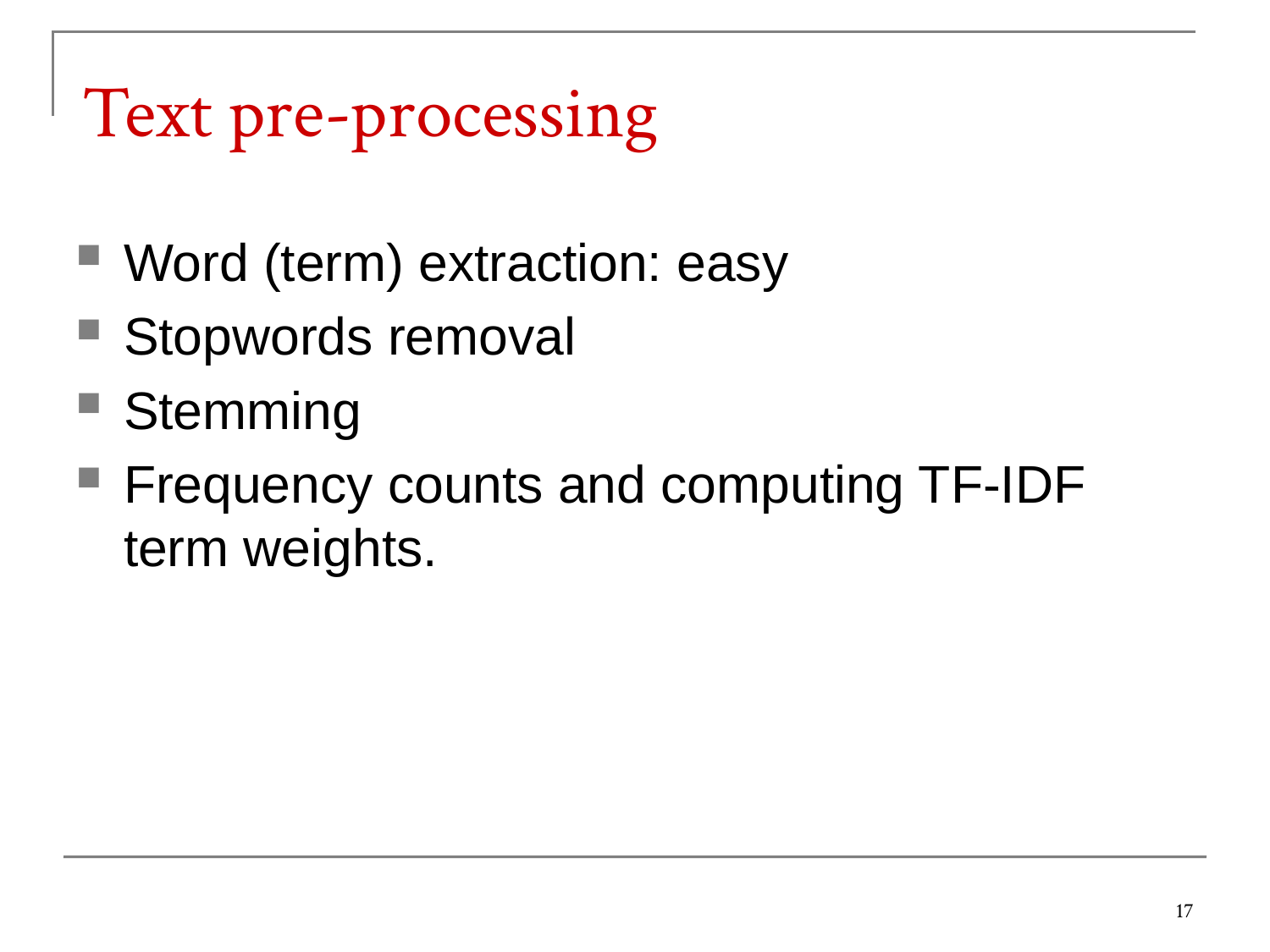

# Text pre-processing
Word (term) extraction: easy
Stopwords removal
Stemming
Frequency counts and computing TF-IDF term weights.
17